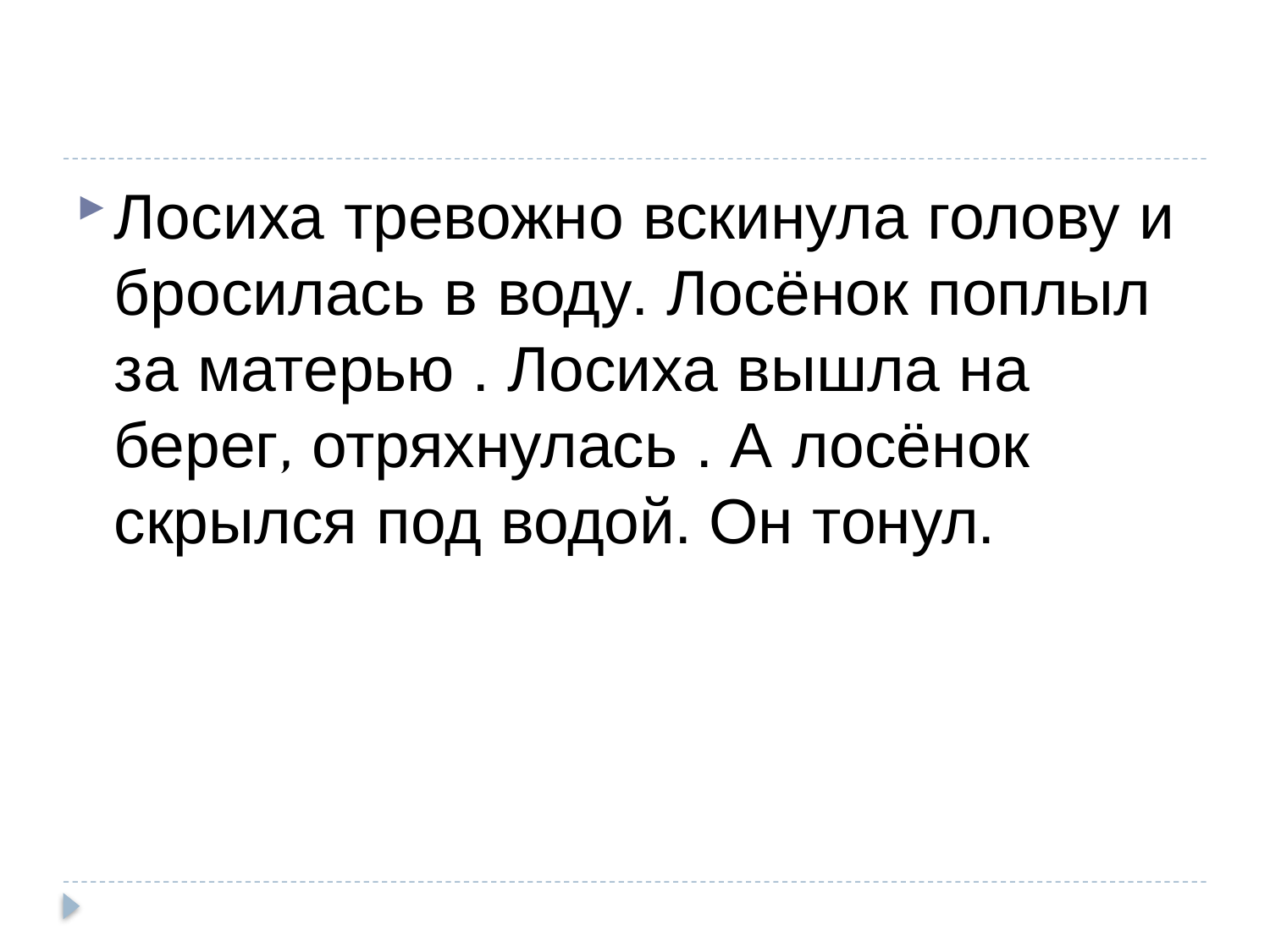

#
Лосиха тревожно вскинула голову и бросилась в воду. Лосёнок поплыл за матерью . Лосиха вышла на берег, отряхнулась . А лосёнок скрылся под водой. Он тонул.